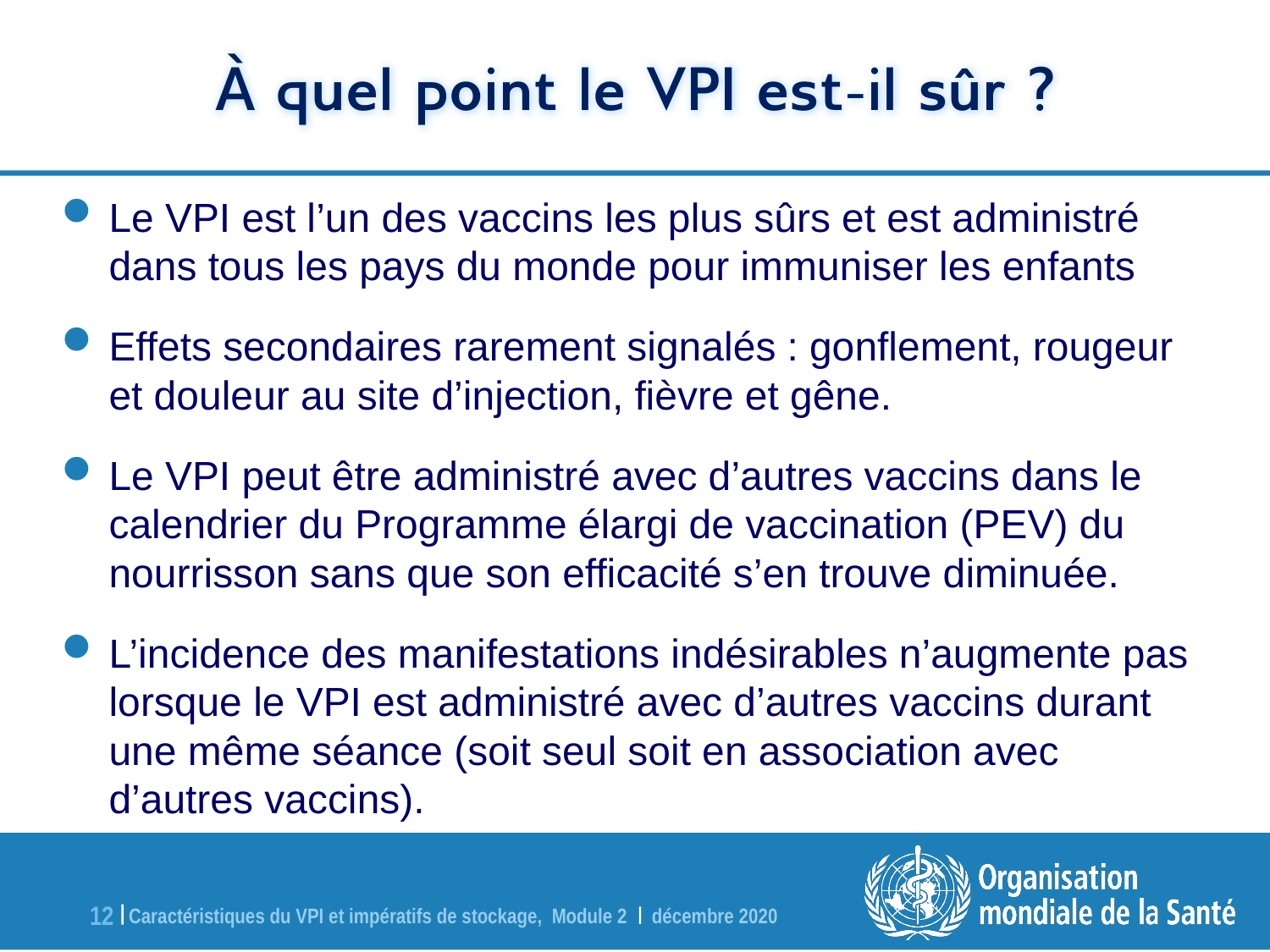

À quel point le VPI est-il sûr ?
Le VPI est l’un des vaccins les plus sûrs et est administré dans tous les pays du monde pour immuniser les enfants
Effets secondaires rarement signalés : gonflement, rougeur et douleur au site d’injection, fièvre et gêne.
Le VPI peut être administré avec d’autres vaccins dans le calendrier du Programme élargi de vaccination (PEV) du nourrisson sans que son efficacité s’en trouve diminuée.
L’incidence des manifestations indésirables n’augmente pas lorsque le VPI est administré avec d’autres vaccins durant une même séance (soit seul soit en association avec d’autres vaccins).